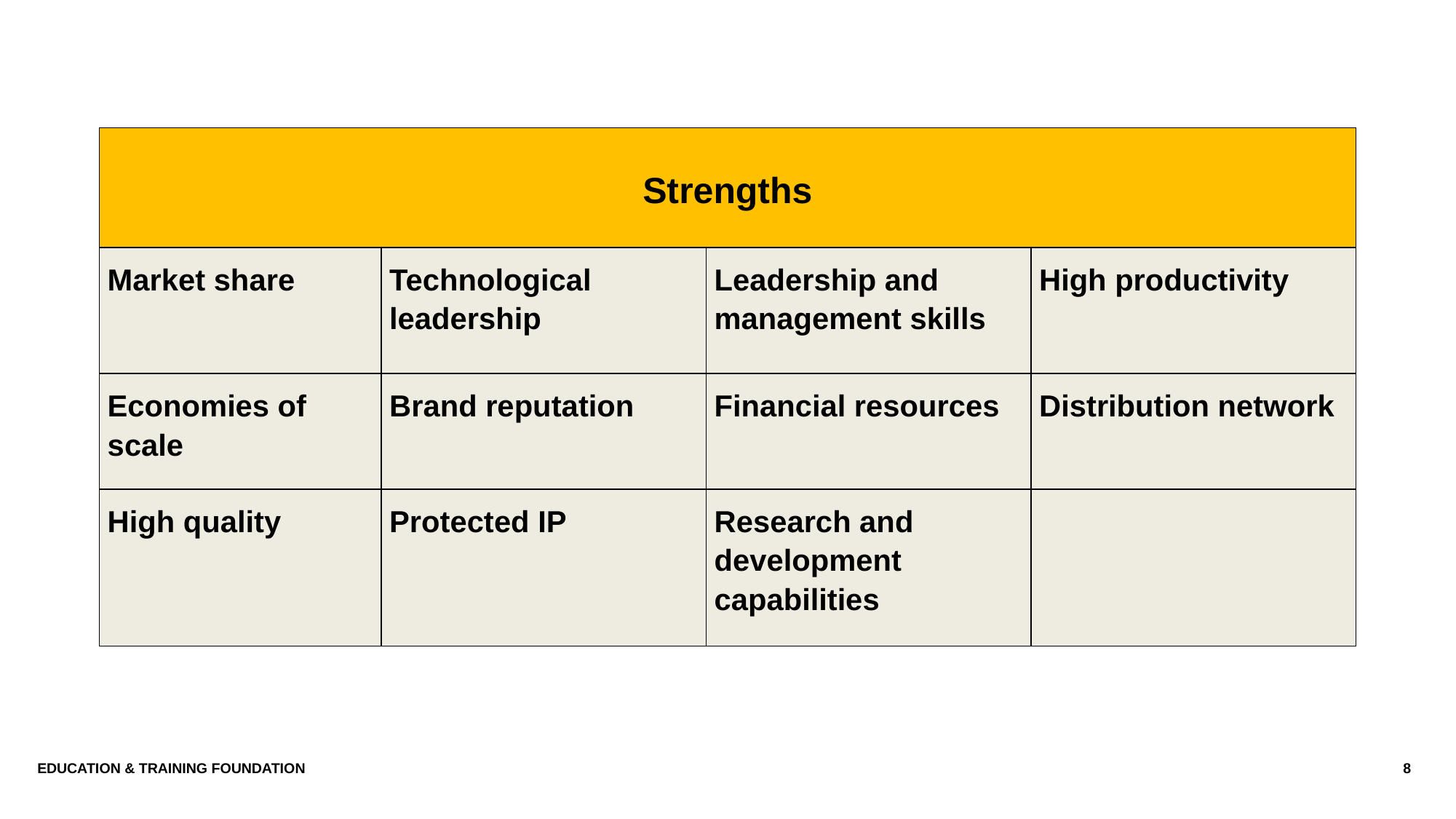

| Strengths |  |  |  |
| --- | --- | --- | --- |
| Market share | Technological leadership | Leadership and management skills | High productivity |
| Economies of scale | Brand reputation | Financial resources | Distribution network |
| High quality | Protected IP | Research and development capabilities |  |
Education & Training Foundation
8